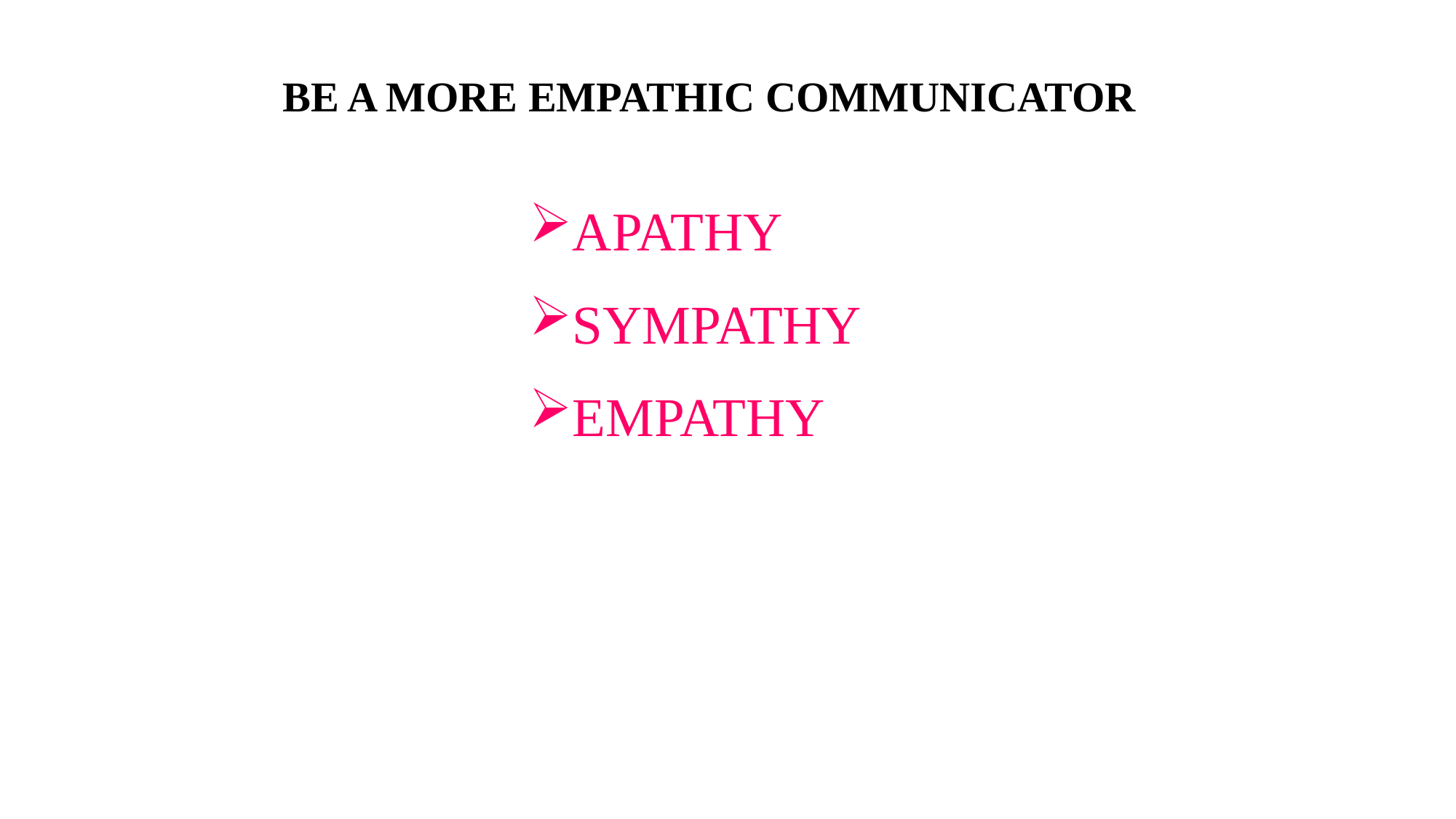

BE A MORE EMPATHIC COMMUNICATOR
APATHY
SYMPATHY
EMPATHY